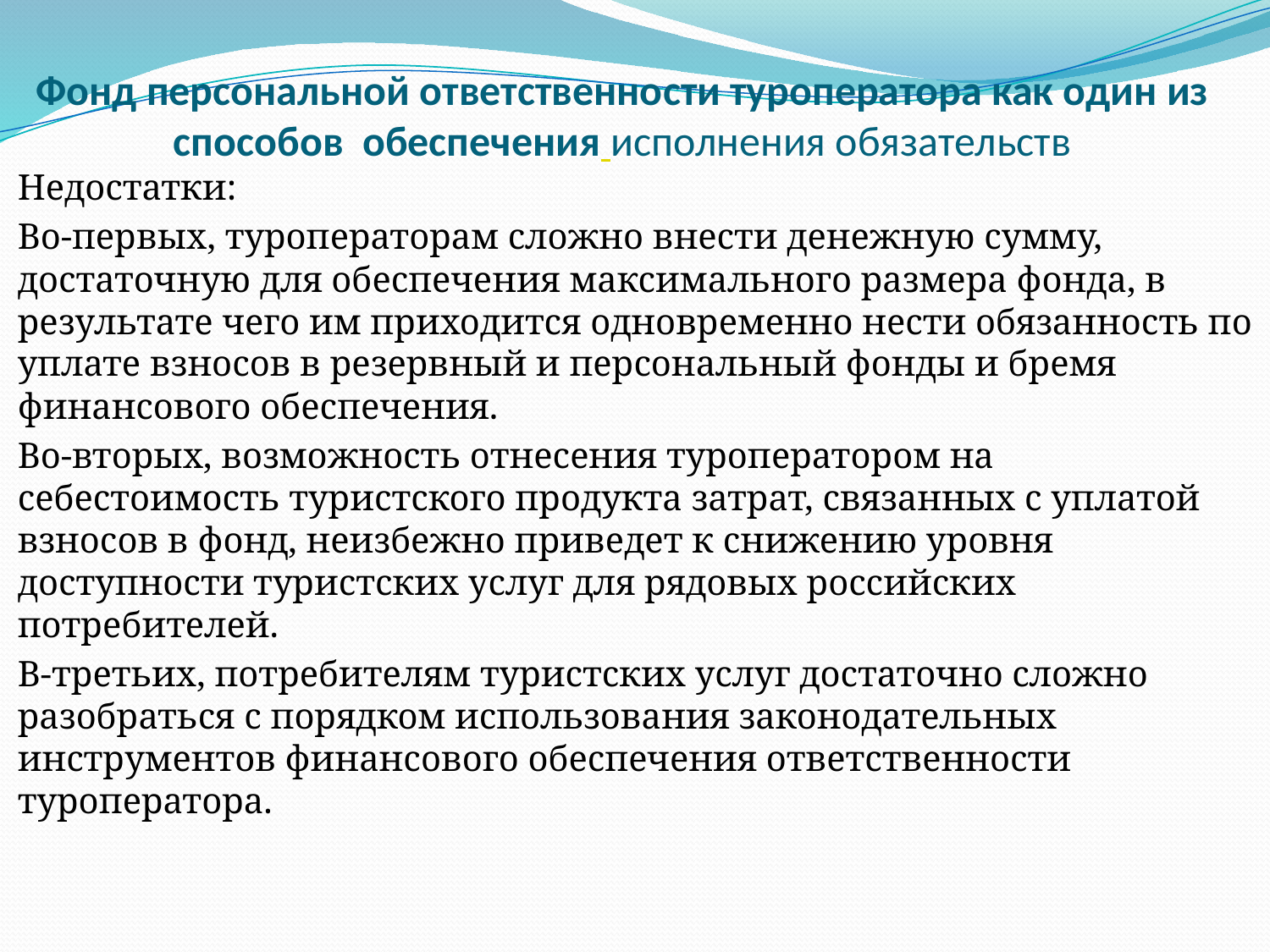

Фонд персональной ответственности туроператора как один из способов  обеспечения исполнения обязательств
Недостатки:
Во-первых, туроператорам сложно внести денежную сумму, достаточную для обеспечения максимального размера фонда, в результате чего им приходится одновременно нести обязанность по уплате взносов в резервный и персональный фонды и бремя финансового обеспечения.
Во-вторых, возможность отнесения туроператором на себестоимость туристского продукта затрат, связанных с уплатой взносов в фонд, неизбежно приведет к снижению уровня доступности туристских услуг для рядовых российских потребителей.
В-третьих, потребителям туристских услуг достаточно сложно разобраться с порядком использования законодательных инструментов финансового обеспечения ответственности туроператора.